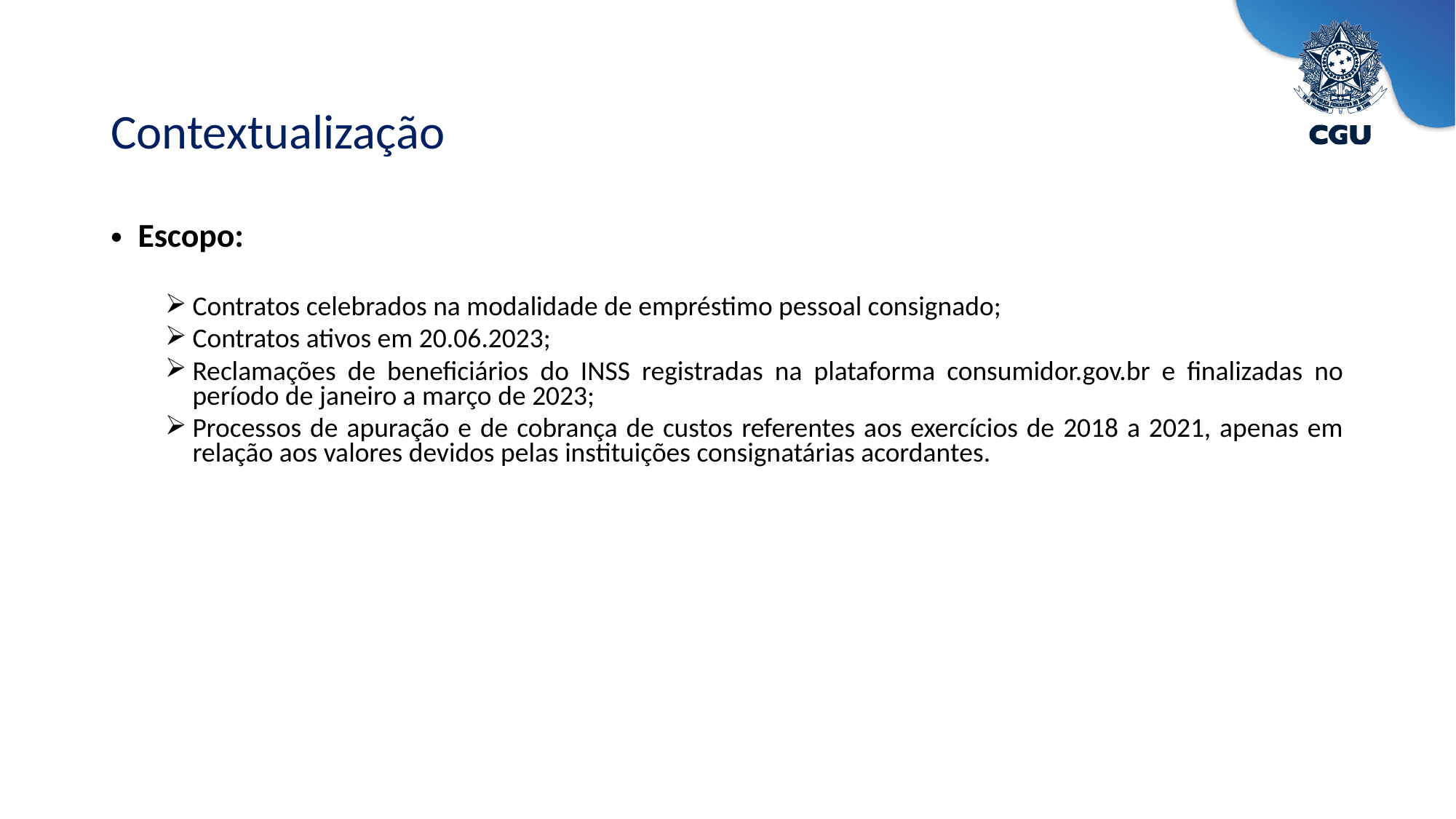

Contextualização
Escopo:

Contratos celebrados na modalidade de empréstimo pessoal consignado;
Contratos ativos em 20.06.2023;
Reclamações de beneficiários do INSS registradas na plataforma consumidor.gov.br e finalizadas no período de janeiro a março de 2023;
Processos de apuração e de cobrança de custos referentes aos exercícios de 2018 a 2021, apenas em relação aos valores devidos pelas instituições consignatárias acordantes.